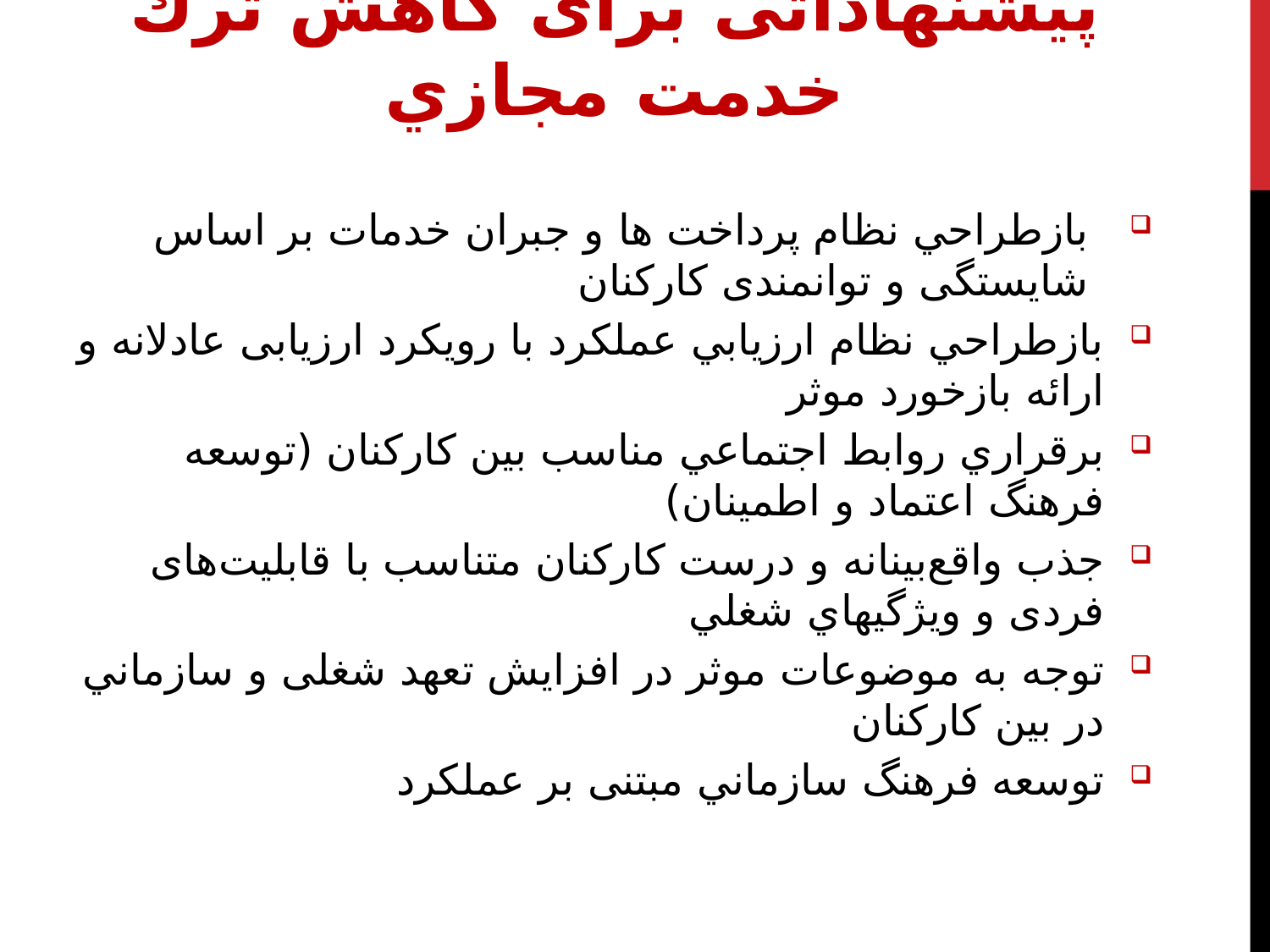

پيشنهاداتی برای كاهش ترك خدمت مجازي
بازطراحي نظام پرداخت ها و جبران خدمات بر اساس شایستگی و توانمندی کارکنان
بازطراحي نظام ارزيابي عملكرد با رويكرد ارزیابی عادلانه و ارائه بازخورد موثر
برقراري روابط اجتماعي مناسب بين كاركنان (توسعه فرهنگ اعتماد و اطمينان)
جذب واقع‌بينانه و درست كاركنان متناسب با قابليت‌های فردی و ويژگيهاي شغلي
توجه به موضوعات موثر در افزايش تعهد شغلی و سازماني در بين كاركنان
توسعه فرهنگ سازماني مبتنی بر عملکرد